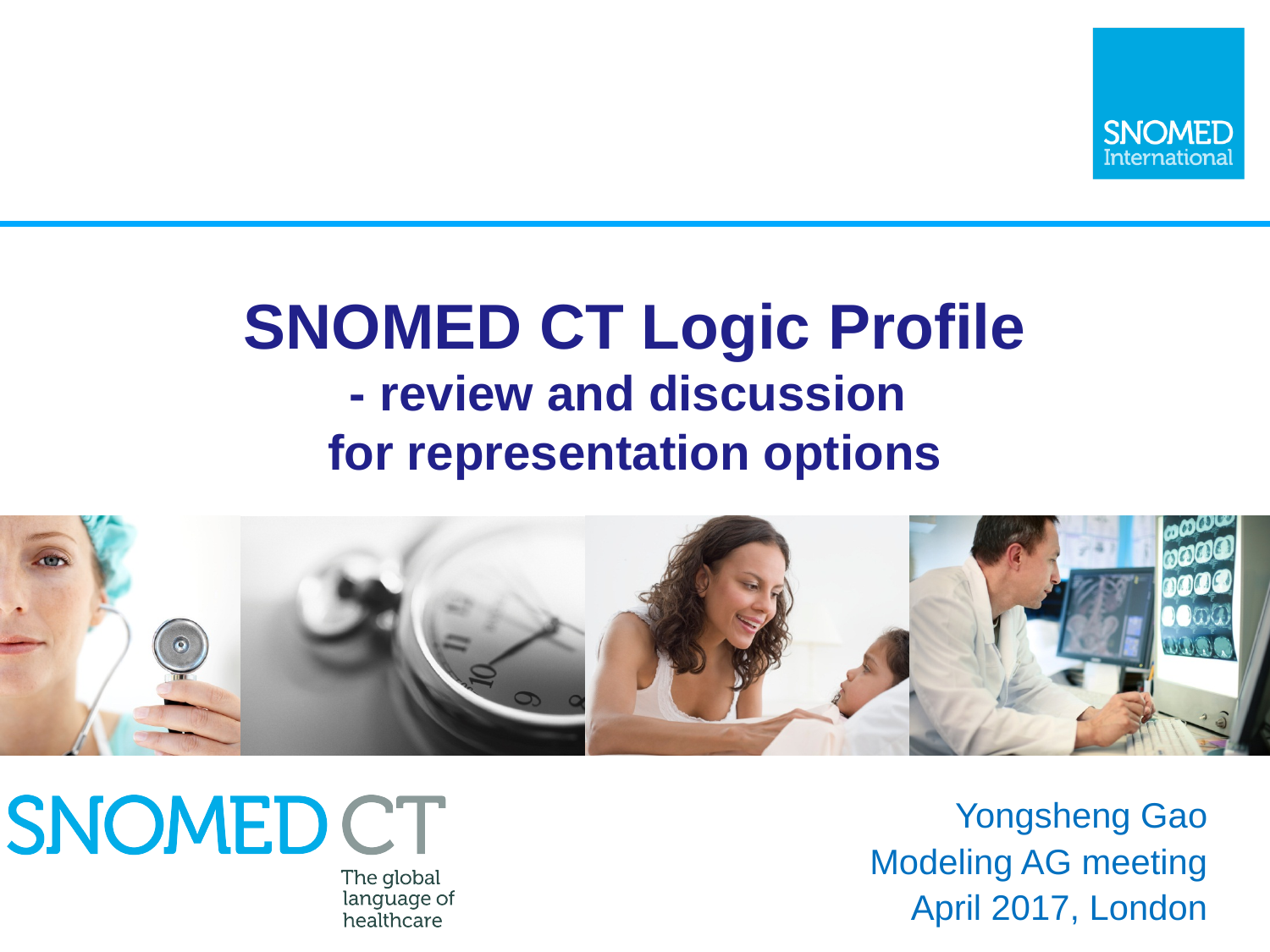

# SNOMED CT Logic Profile - review and discussion for representation options
Yongsheng Gao
Modeling AG meeting
April 2017, London